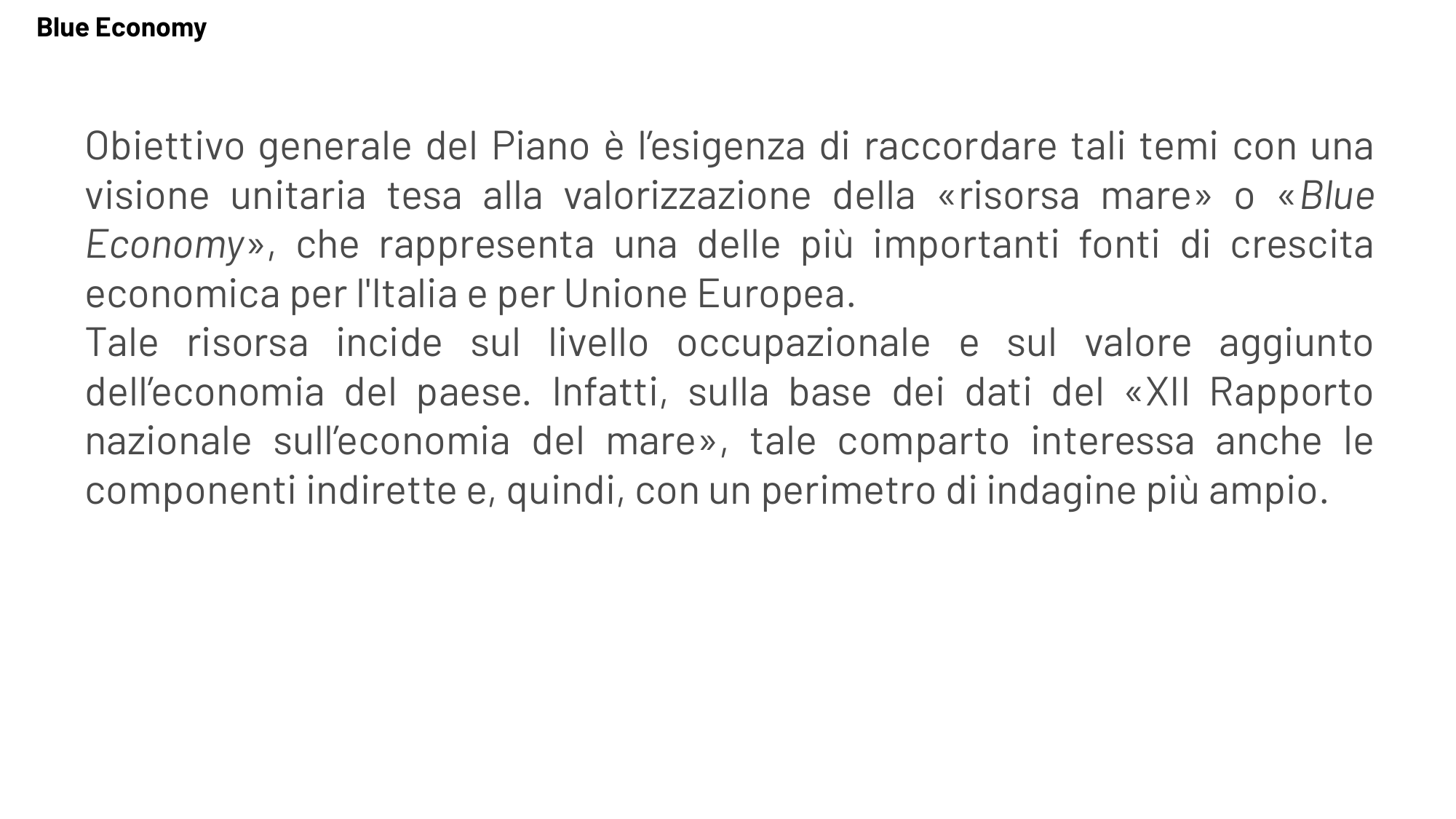

Blue Economy
Obiettivo generale del Piano è l’esigenza di raccordare tali temi con una visione unitaria tesa alla valorizzazione della «risorsa mare» o «Blue Economy», che rappresenta una delle più importanti fonti di crescita economica per l'Italia e per Unione Europea.
Tale risorsa incide sul livello occupazionale e sul valore aggiunto dell’economia del paese. Infatti, sulla base dei dati del «XII Rapporto nazionale sull’economia del mare», tale comparto interessa anche le componenti indirette e, quindi, con un perimetro di indagine più ampio.